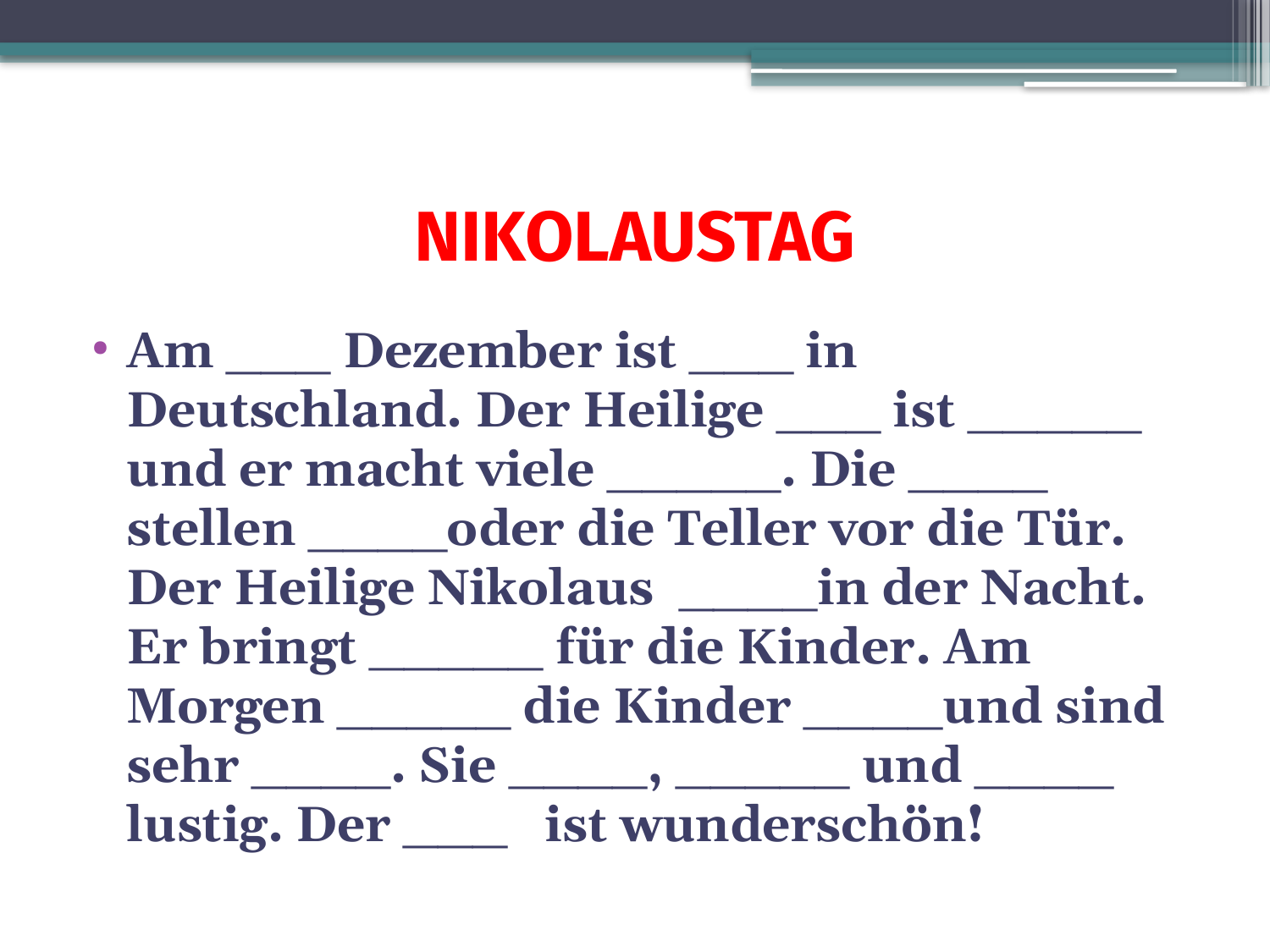

# NIKOLAUSTAG
Am ___ Dezember ist ___ in Deutschland. Der Heilige ___ ist _____ und er macht viele _____. Die ____  stellen ____oder die Teller vor die Tür. Der Heilige Nikolaus  ____in der Nacht. Er bringt _____ für die Kinder. Am Morgen _____ die Kinder ____und sind sehr ____. Sie ____, _____ und ____ lustig. Der ___   ist wunderschön!